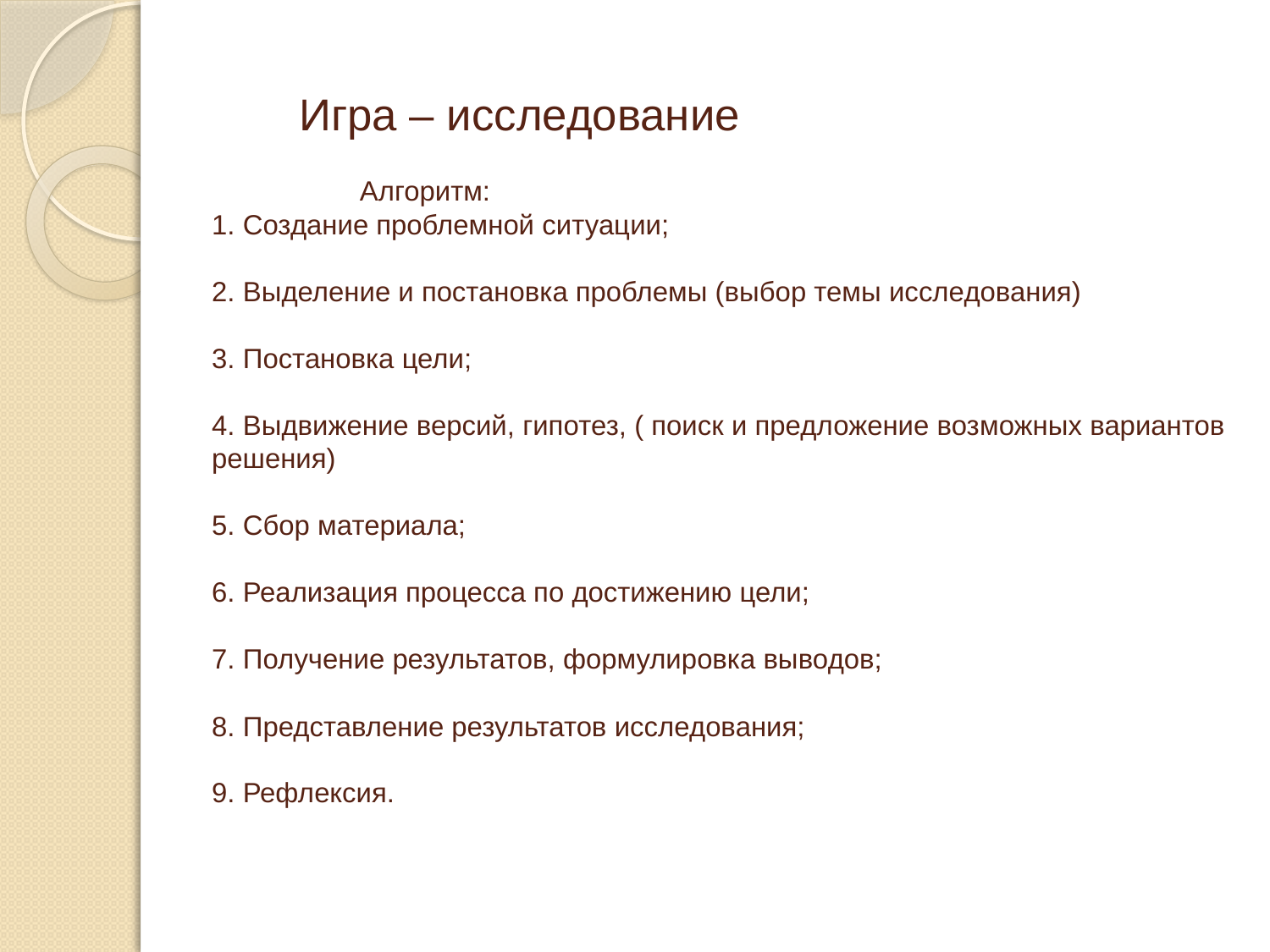

# Игра – исследование Алгоритм: 1. Создание проблемной ситуации; 2. Выделение и постановка проблемы (выбор темы исследования) 3. Постановка цели; 4. Выдвижение версий, гипотез, ( поиск и предложение возможных вариантов решения) 5. Сбор материала; 6. Реализация процесса по достижению цели; 7. Получение результатов, формулировка выводов; 8. Представление результатов исследования; 9. Рефлексия.